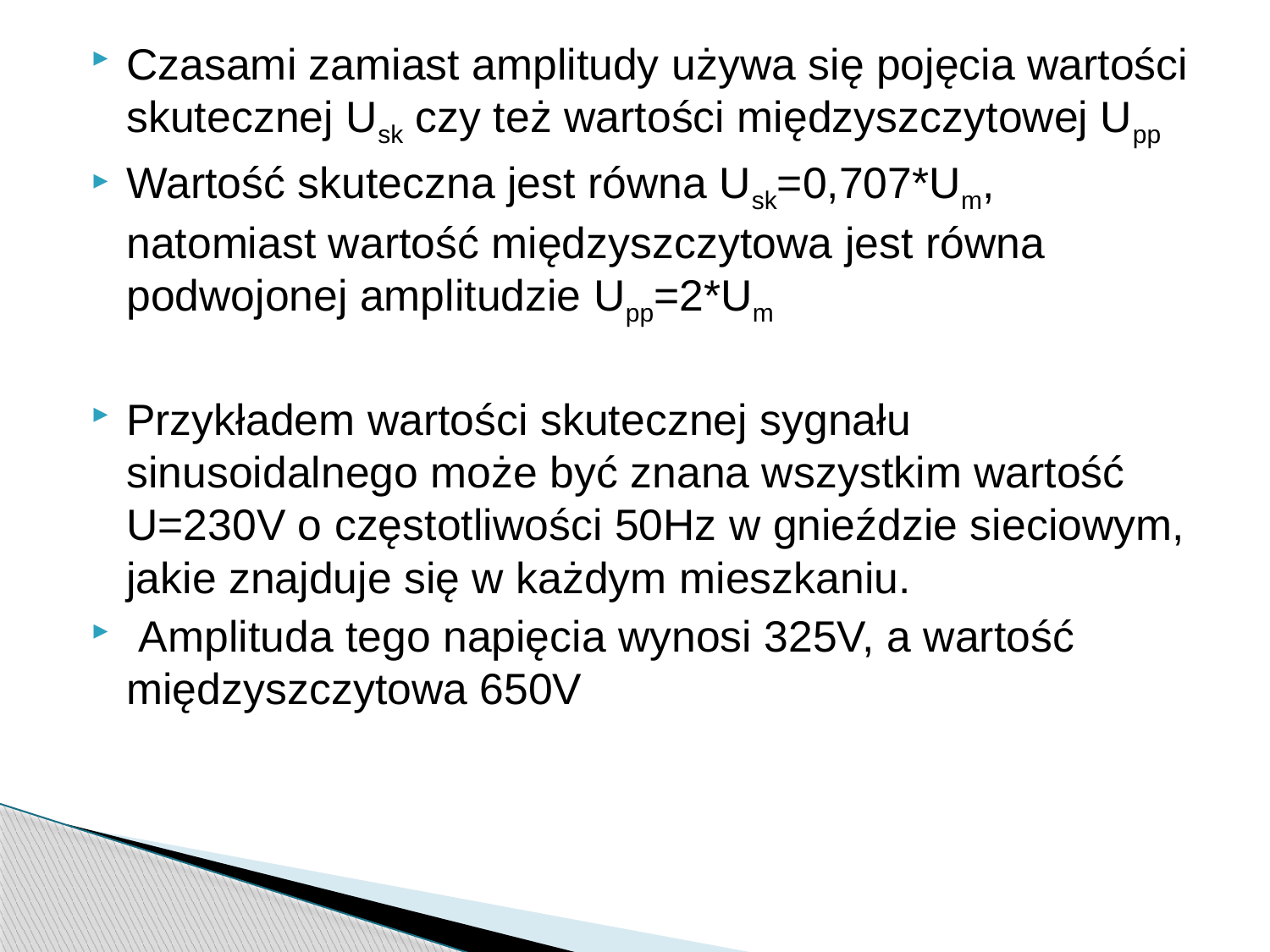

Czasami zamiast amplitudy używa się pojęcia wartości skutecznej Usk czy też wartości międzyszczytowej Upp
Wartość skuteczna jest równa Usk=0,707*Um, natomiast wartość międzyszczytowa jest równa podwojonej amplitudzie Upp=2*Um

Przykładem wartości skutecznej sygnału sinusoidalnego może być znana wszystkim wartość U=230V o częstotliwości 50Hz w gnieździe sieciowym, jakie znajduje się w każdym mieszkaniu.
 Amplituda tego napięcia wynosi 325V, a wartość międzyszczytowa 650V